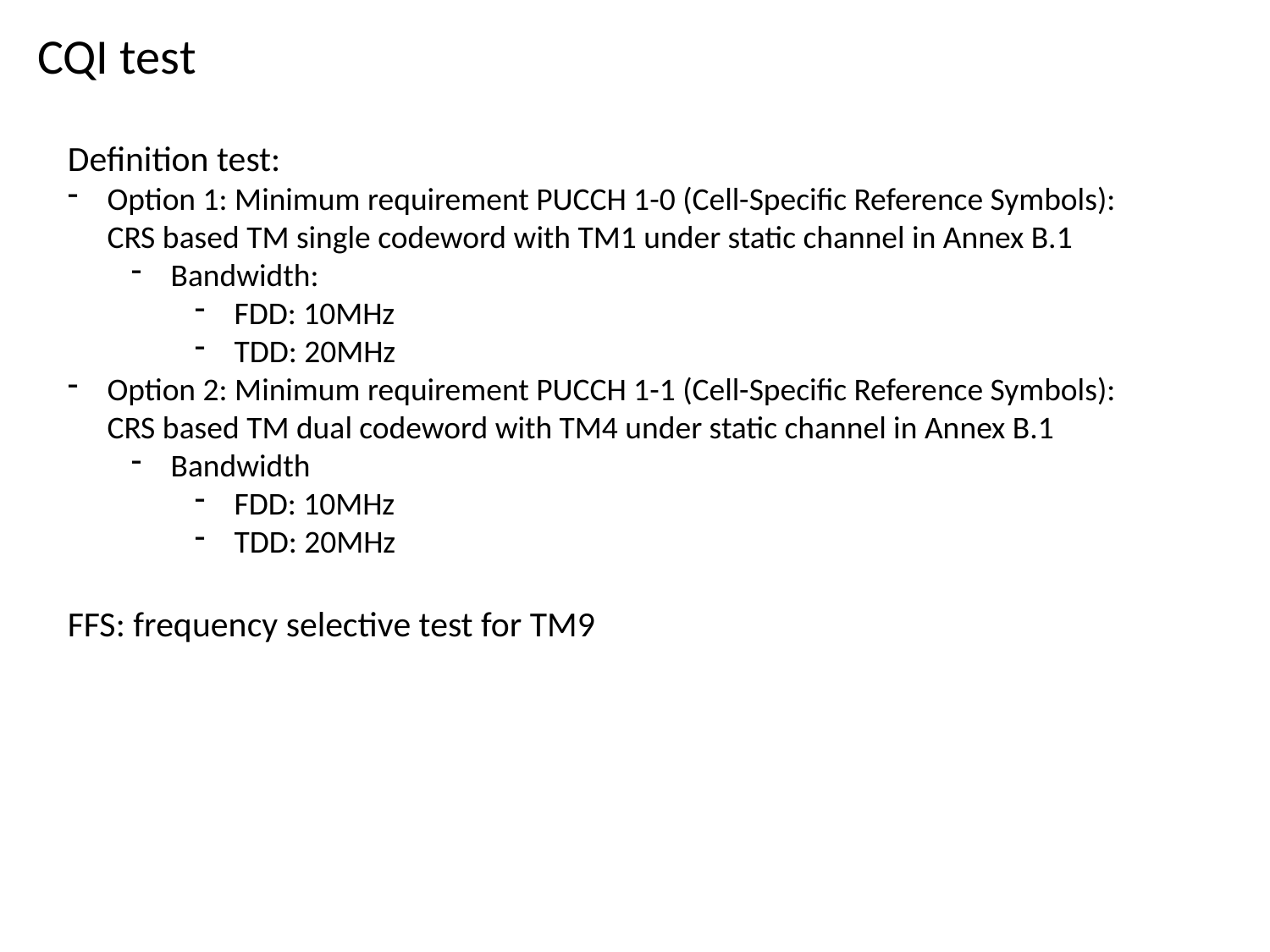

# CQI test
Definition test:
Option 1: Minimum requirement PUCCH 1-0 (Cell-Specific Reference Symbols): CRS based TM single codeword with TM1 under static channel in Annex B.1
Bandwidth:
FDD: 10MHz
TDD: 20MHz
Option 2: Minimum requirement PUCCH 1-1 (Cell-Specific Reference Symbols): CRS based TM dual codeword with TM4 under static channel in Annex B.1
Bandwidth
FDD: 10MHz
TDD: 20MHz

FFS: frequency selective test for TM9